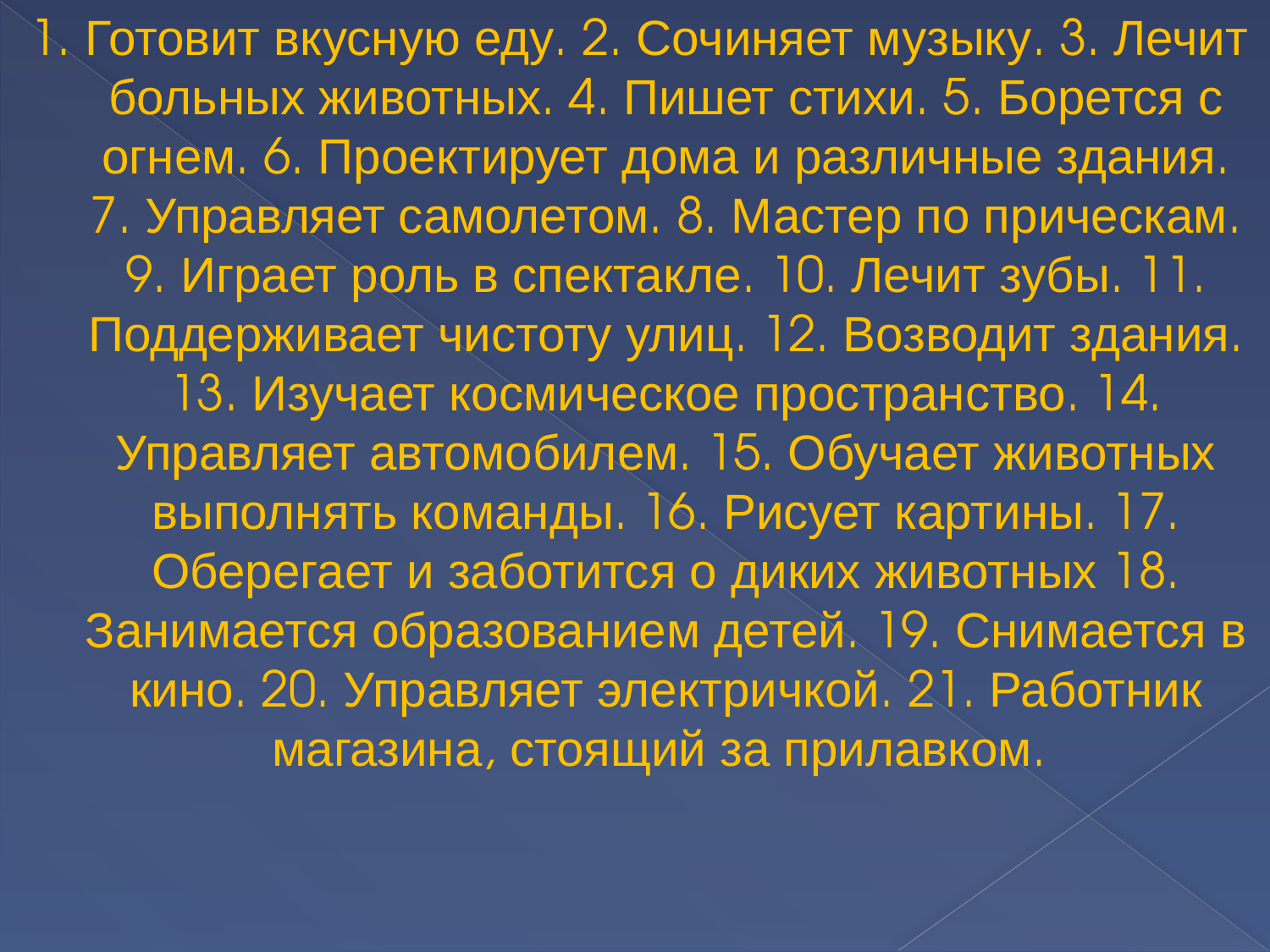

1. Готовит вкусную еду. 2. Сочиняет музыку. 3. Лечит больных животных. 4. Пишет стихи. 5. Борется с огнем. 6. Проектирует дома и различные здания. 7. Управляет самолетом. 8. Мастер по прическам. 9. Играет роль в спектакле. 10. Лечит зубы. 11. Поддерживает чистоту улиц. 12. Возводит здания. 13. Изучает космическое пространство. 14. Управляет автомобилем. 15. Обучает животных выполнять команды. 16. Рисует картины. 17. Оберегает и заботится о диких животных 18. Занимается образованием детей. 19. Снимается в кино. 20. Управляет электричкой. 21. Работник магазина, стоящий за прилавком.
#